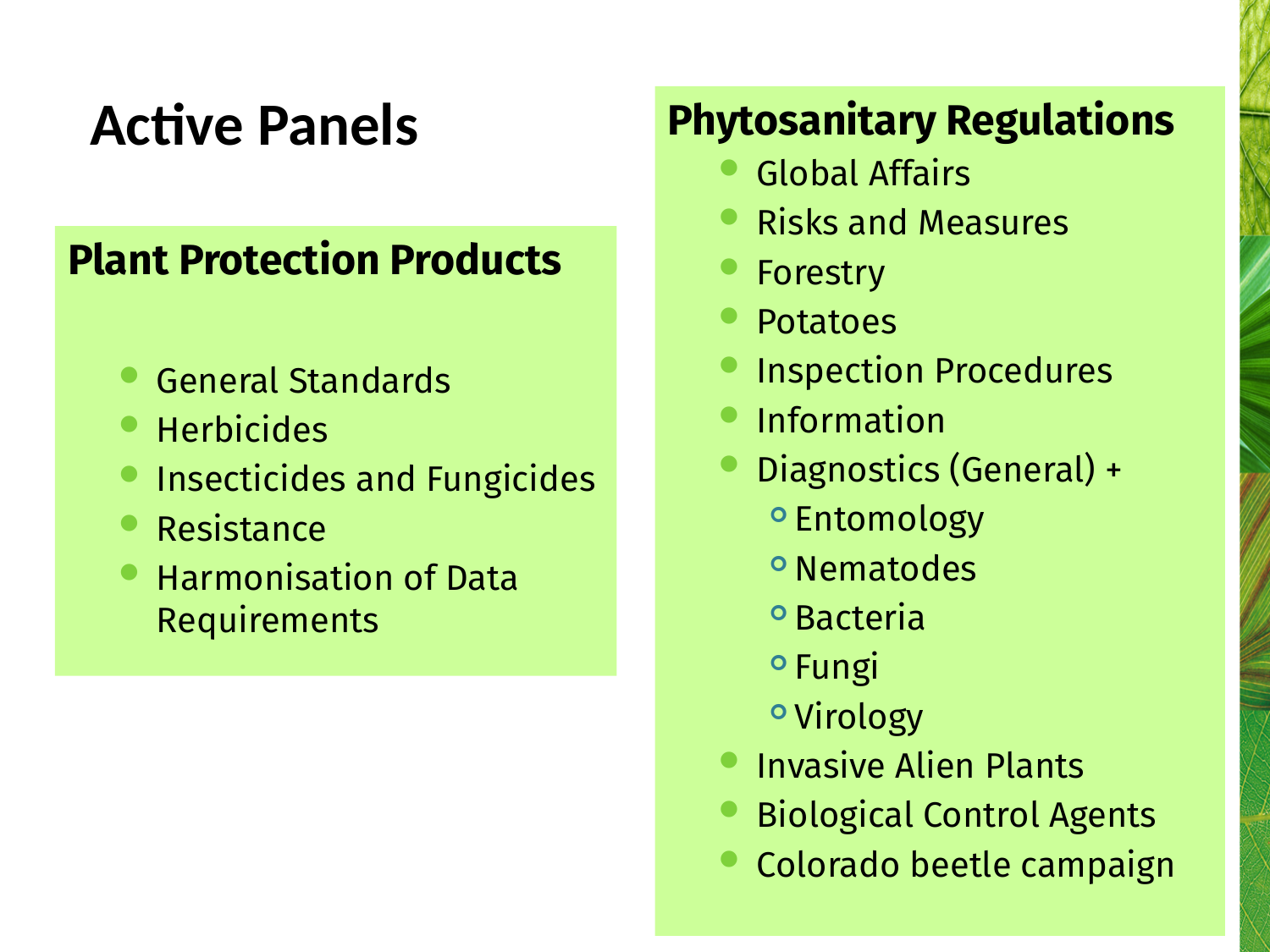

# Active Panels
Phytosanitary Regulations
Global Affairs
Risks and Measures
Forestry
Potatoes
Inspection Procedures
Information
Diagnostics (General) +
Entomology
Nematodes
Bacteria
Fungi
Virology
Invasive Alien Plants
Biological Control Agents
Colorado beetle campaign
Plant Protection Products

General Standards
Herbicides
Insecticides and Fungicides
Resistance
Harmonisation of Data Requirements